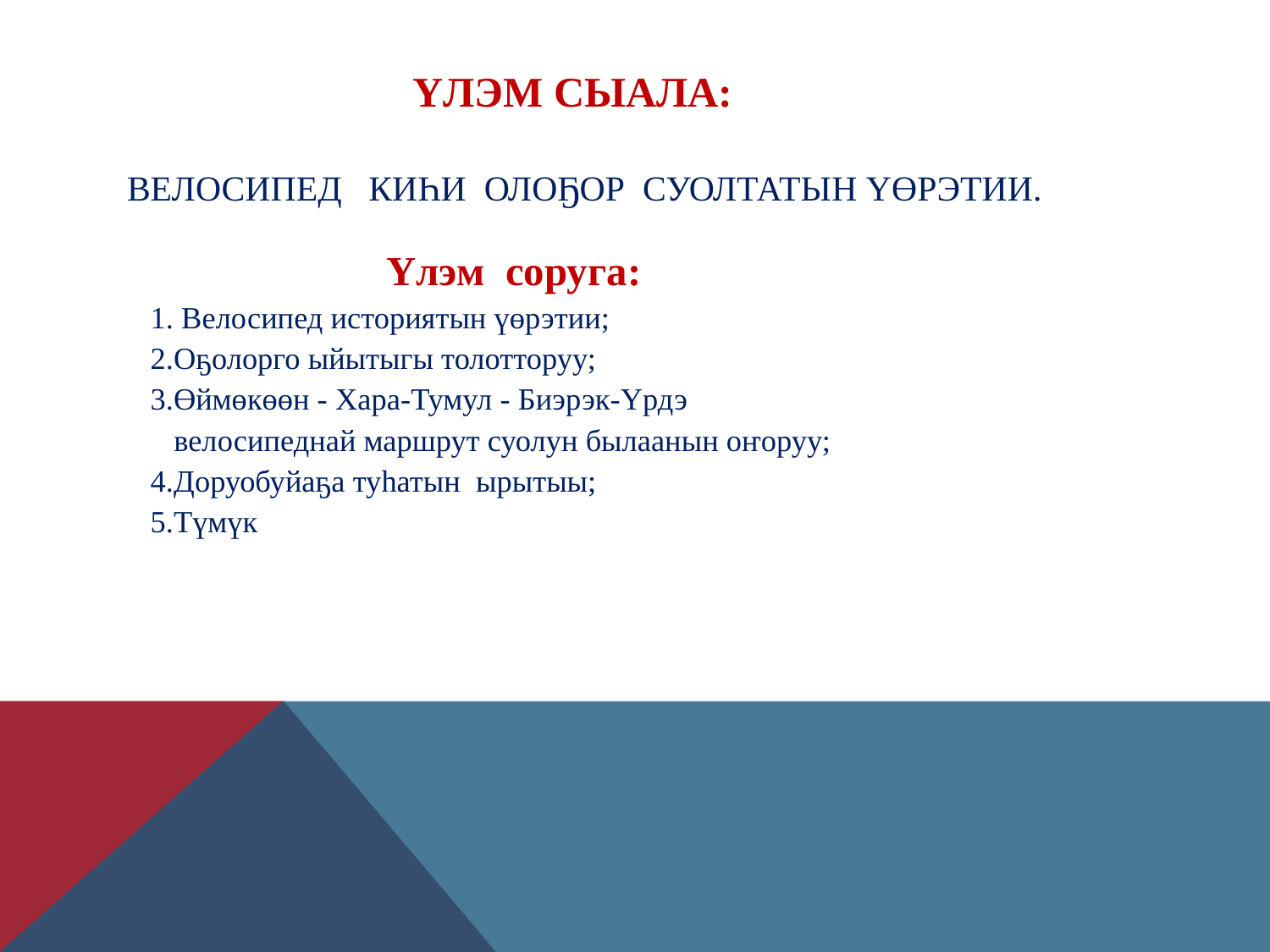

# ҮЛЭм СЫАЛА: Велосипед   киһи  олоҕор  суолтатын үөрэтии.
                         Үлэм  соруга:
   1. Велосипед историятын үөрэтии;
   2.Оҕолорго ыйытыгы толотторуу;
   3.Өймөкөөн - Хара-Тумул - Биэрэк-Үрдэ
      велосипеднай маршрут суолун былаанын оҥоруу;
   4.Доруобуйаҕа туһатын  ырытыы;
   5.Түмүк